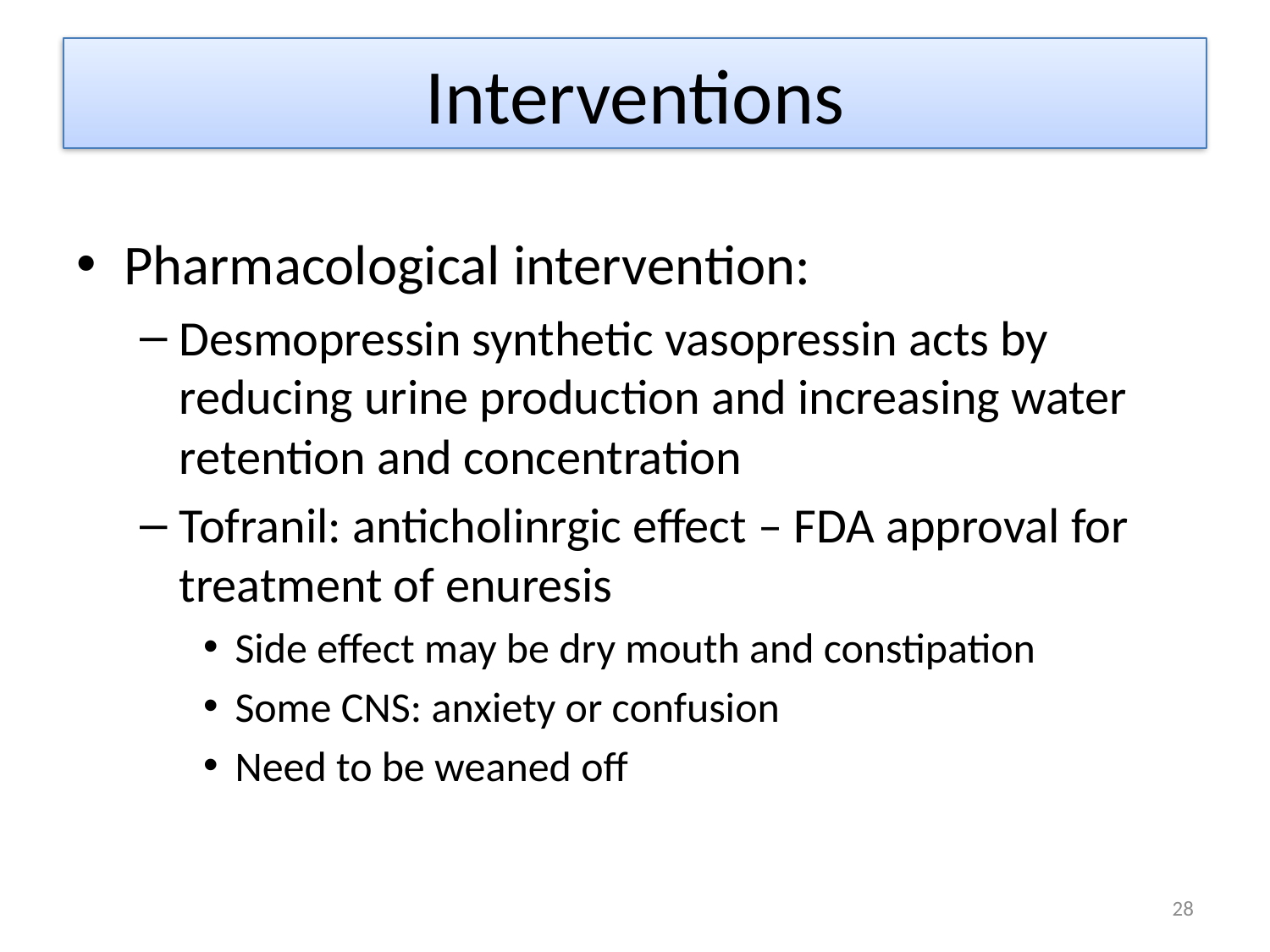

# Interventions
Pharmacological intervention:
Desmopressin synthetic vasopressin acts by reducing urine production and increasing water retention and concentration
Tofranil: anticholinrgic effect – FDA approval for treatment of enuresis
Side effect may be dry mouth and constipation
Some CNS: anxiety or confusion
Need to be weaned off
28